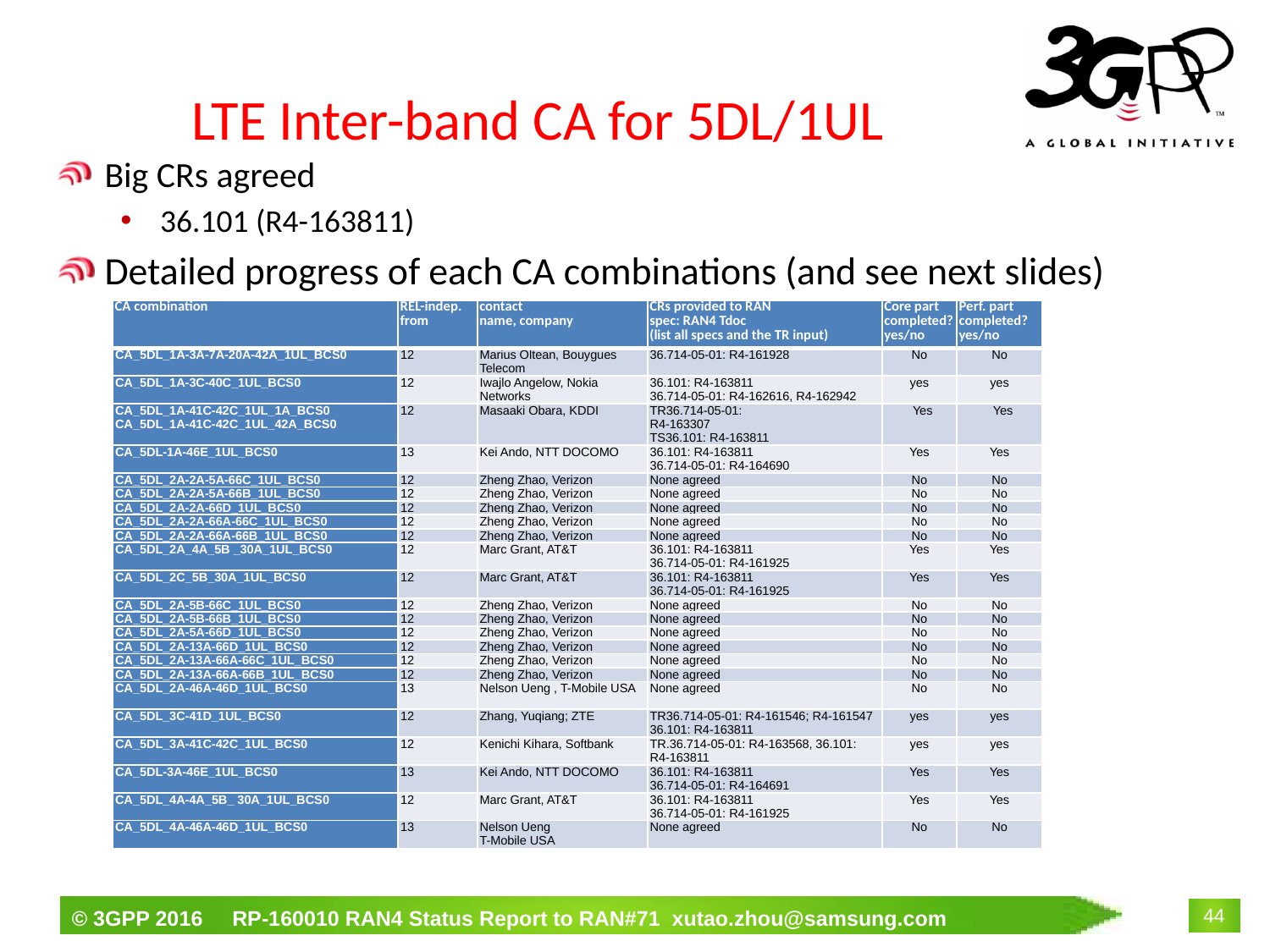

# LTE Inter-band CA for 5DL/1UL
Big CRs agreed
36.101 (R4-163811)
Detailed progress of each CA combinations (and see next slides)

| CA combination | REL-indep. from | contact name, company | CRs provided to RAN spec: RAN4 Tdoc (list all specs and the TR input) | Core part completed? yes/no | Perf. part completed? yes/no |
| --- | --- | --- | --- | --- | --- |
| CA\_5DL\_1A-3A-7A-20A-42A\_1UL\_BCS0 | 12 | Marius Oltean, Bouygues Telecom | 36.714-05-01: R4-161928 | No | No |
| CA\_5DL\_1A-3C-40C\_1UL\_BCS0 | 12 | Iwajlo Angelow, Nokia Networks | 36.101: R4-163811 36.714-05-01: R4-162616, R4-162942 | yes | yes |
| CA\_5DL\_1A-41C-42C\_1UL\_1A\_BCS0 CA\_5DL\_1A-41C-42C\_1UL\_42A\_BCS0 | 12 | Masaaki Obara, KDDI | TR36.714-05-01: R4-163307 TS36.101: R4-163811 | Yes | Yes |
| CA\_5DL-1A-46E\_1UL\_BCS0 | 13 | Kei Ando, NTT DOCOMO | 36.101: R4-163811 36.714-05-01: R4-164690 | Yes | Yes |
| CA\_5DL\_2A-2A-5A-66C\_1UL\_BCS0 | 12 | Zheng Zhao, Verizon | None agreed | No | No |
| CA\_5DL\_2A-2A-5A-66B\_1UL\_BCS0 | 12 | Zheng Zhao, Verizon | None agreed | No | No |
| CA\_5DL\_2A-2A-66D\_1UL\_BCS0 | 12 | Zheng Zhao, Verizon | None agreed | No | No |
| CA\_5DL\_2A-2A-66A-66C\_1UL\_BCS0 | 12 | Zheng Zhao, Verizon | None agreed | No | No |
| CA\_5DL\_2A-2A-66A-66B\_1UL\_BCS0 | 12 | Zheng Zhao, Verizon | None agreed | No | No |
| CA\_5DL\_2A\_4A\_5B \_30A\_1UL\_BCS0 | 12 | Marc Grant, AT&T | 36.101: R4-163811 36.714-05-01: R4-161925 | Yes | Yes |
| CA\_5DL\_2C\_5B\_30A\_1UL\_BCS0 | 12 | Marc Grant, AT&T | 36.101: R4-163811 36.714-05-01: R4-161925 | Yes | Yes |
| CA\_5DL\_2A-5B-66C\_1UL\_BCS0 | 12 | Zheng Zhao, Verizon | None agreed | No | No |
| CA\_5DL\_2A-5B-66B\_1UL\_BCS0 | 12 | Zheng Zhao, Verizon | None agreed | No | No |
| CA\_5DL\_2A-5A-66D\_1UL\_BCS0 | 12 | Zheng Zhao, Verizon | None agreed | No | No |
| CA\_5DL\_2A-13A-66D\_1UL\_BCS0 | 12 | Zheng Zhao, Verizon | None agreed | No | No |
| CA\_5DL\_2A-13A-66A-66C\_1UL\_BCS0 | 12 | Zheng Zhao, Verizon | None agreed | No | No |
| CA\_5DL\_2A-13A-66A-66B\_1UL\_BCS0 | 12 | Zheng Zhao, Verizon | None agreed | No | No |
| CA\_5DL\_2A-46A-46D\_1UL\_BCS0 | 13 | Nelson Ueng , T-Mobile USA | None agreed | No | No |
| CA\_5DL\_3C-41D\_1UL\_BCS0 | 12 | Zhang, Yuqiang; ZTE | TR36.714-05-01: R4-161546; R4-161547 36.101: R4-163811 | yes | yes |
| CA\_5DL\_3A-41C-42C\_1UL\_BCS0 | 12 | Kenichi Kihara, Softbank | TR.36.714-05-01: R4-163568, 36.101: R4-163811 | yes | yes |
| CA\_5DL-3A-46E\_1UL\_BCS0 | 13 | Kei Ando, NTT DOCOMO | 36.101: R4-163811 36.714-05-01: R4-164691 | Yes | Yes |
| CA\_5DL\_4A-4A\_5B\_ 30A\_1UL\_BCS0 | 12 | Marc Grant, AT&T | 36.101: R4-163811 36.714-05-01: R4-161925 | Yes | Yes |
| CA\_5DL\_4A-46A-46D\_1UL\_BCS0 | 13 | Nelson Ueng T-Mobile USA | None agreed | No | No |